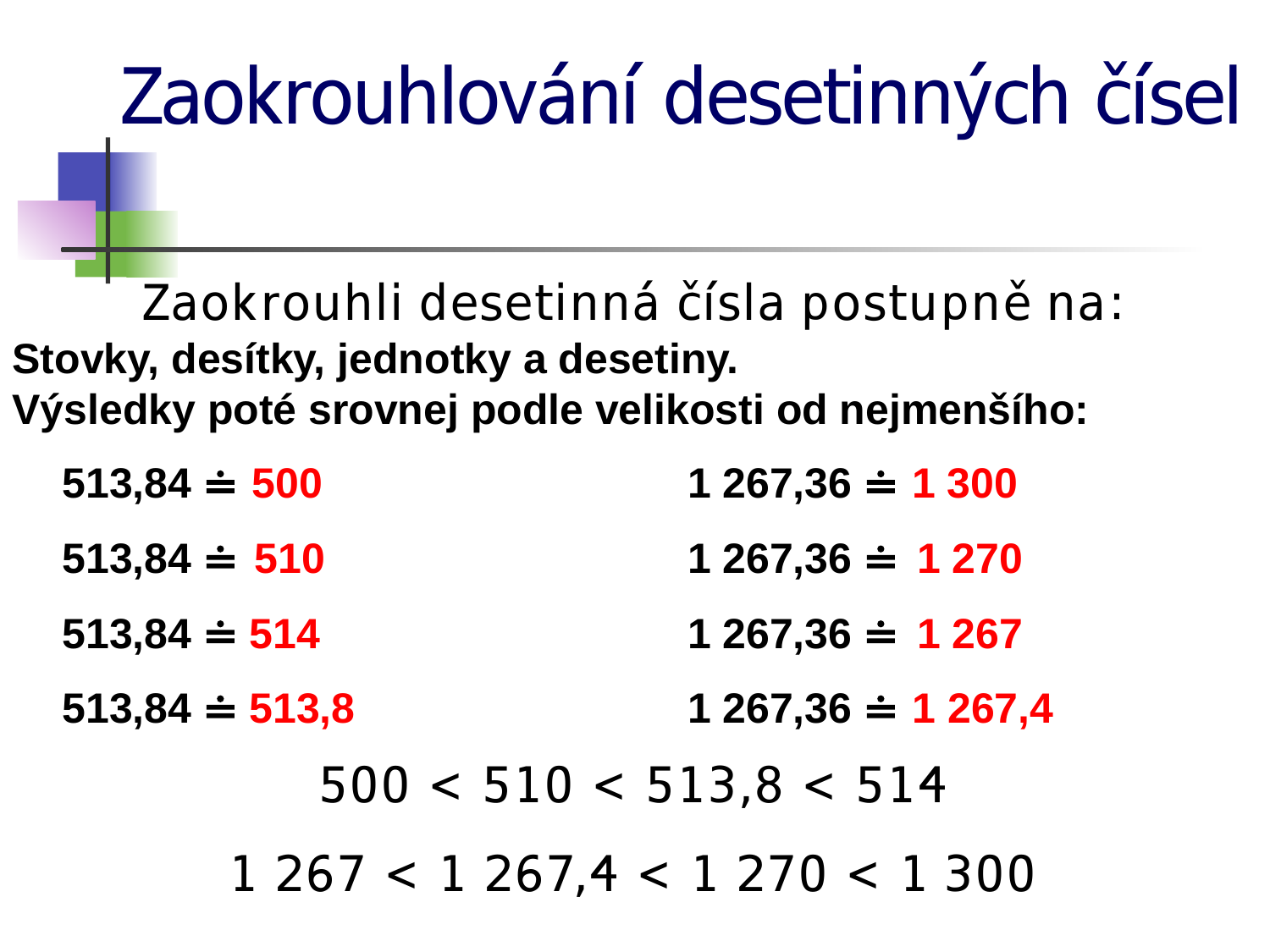

# Zaokrouhlování desetinných čísel
Zaokrouhli desetinná čísla postupně na:
Stovky, desítky, jednotky a desetiny.
Výsledky poté srovnej podle velikosti od nejmenšího:
513,84 ≐
500
1 267,36 ≐
1 300
513,84 ≐
510
1 267,36 ≐
1 270
513,84 ≐
514
1 267,36 ≐
1 267
513,84 ≐
513,8
1 267,36 ≐
1 267,4
500 < 510 < 513,8 < 514
1 267 < 1 267,4 < 1 270 < 1 300